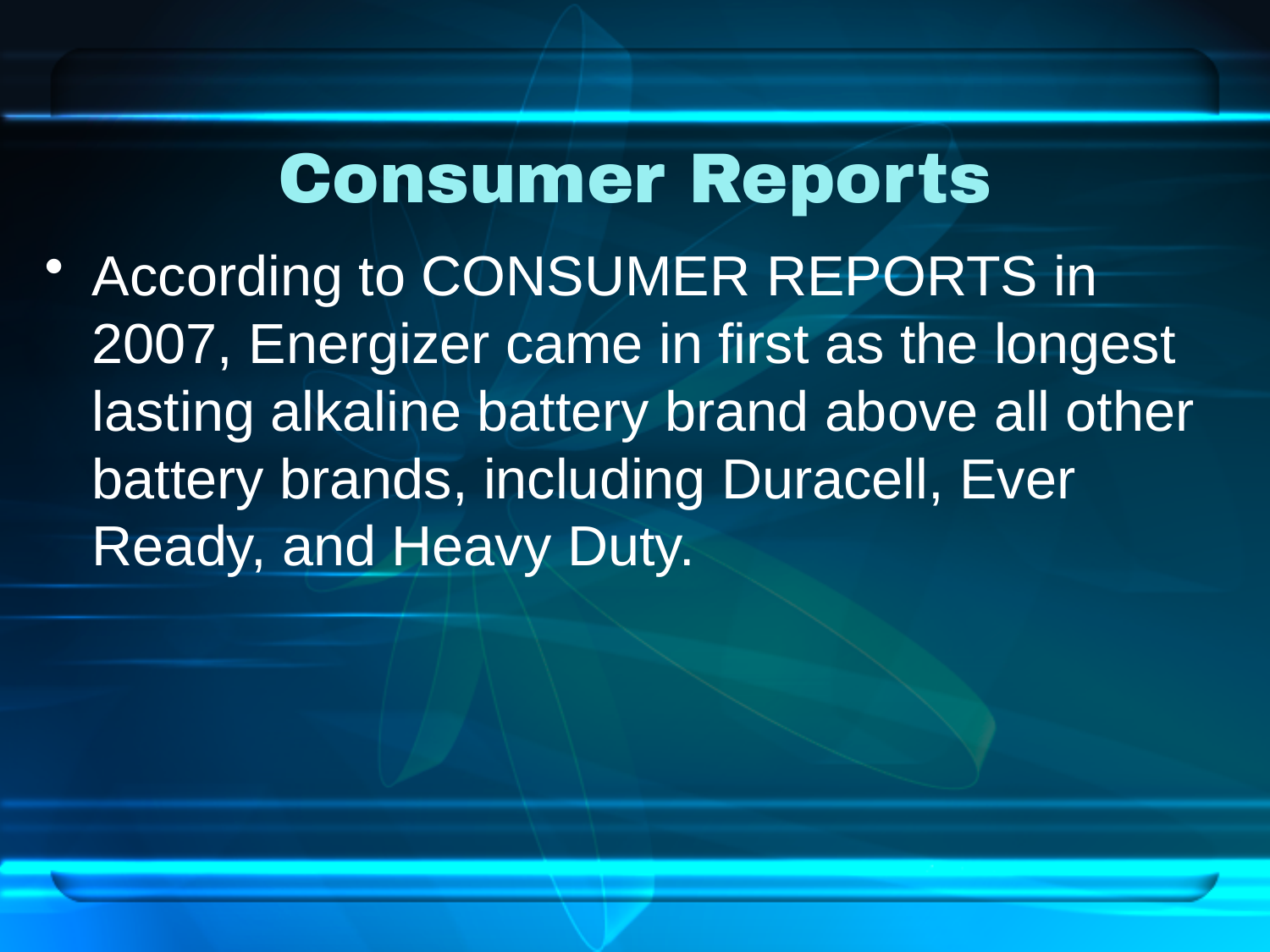

# Consumer Reports
According to CONSUMER REPORTS in 2007, Energizer came in first as the longest lasting alkaline battery brand above all other battery brands, including Duracell, Ever Ready, and Heavy Duty.